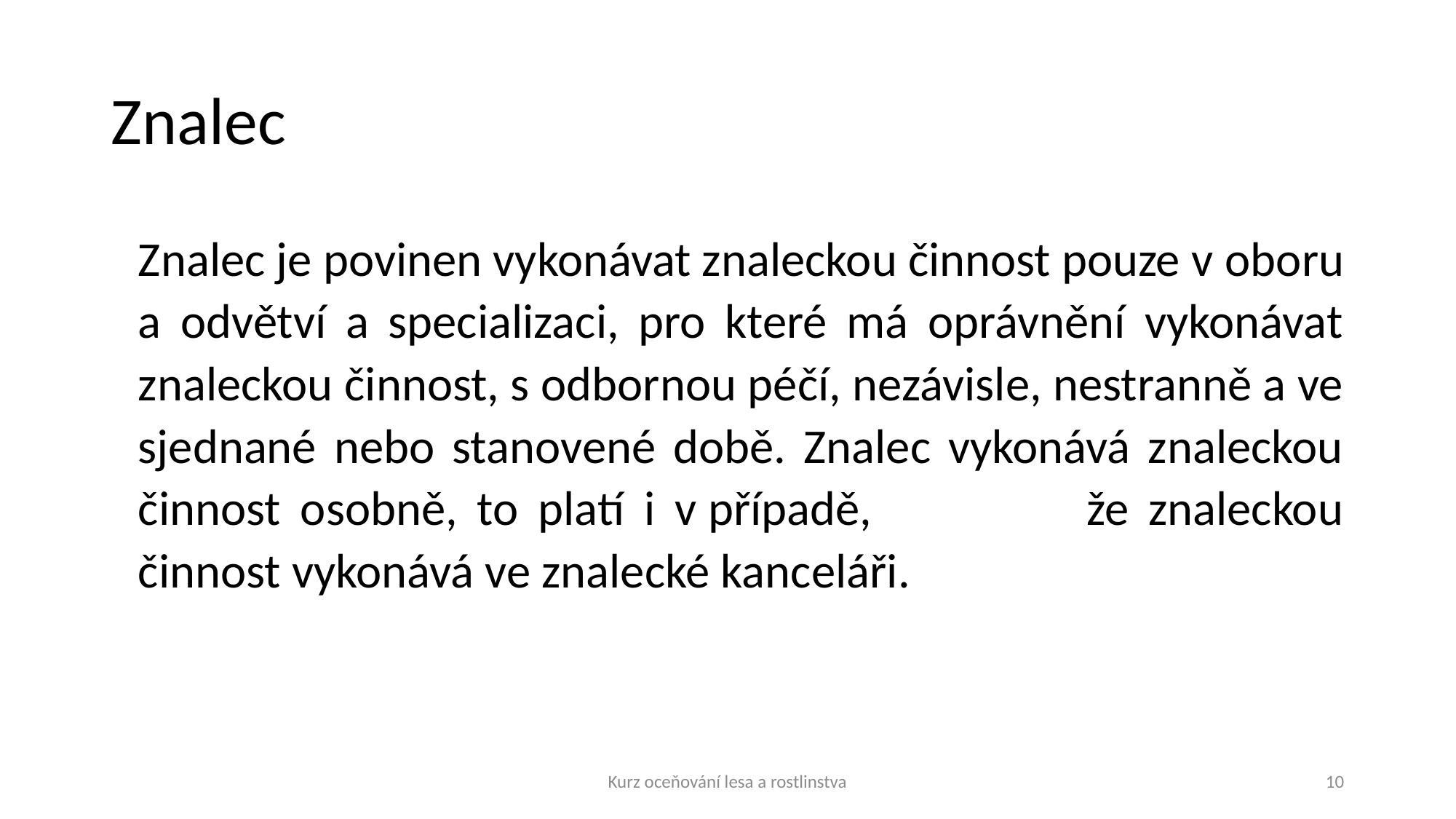

# Znalec
Znalec je povinen vykonávat znaleckou činnost pouze v oboru a odvětví a specializaci, pro které má oprávnění vykonávat znaleckou činnost, s odbornou péčí, nezávisle, nestranně a ve sjednané nebo stanovené době. Znalec vykonává znaleckou činnost osobně, to platí i v případě,           že znaleckou činnost vykonává ve znalecké kanceláři.

Kurz oceňování lesa a rostlinstva
10